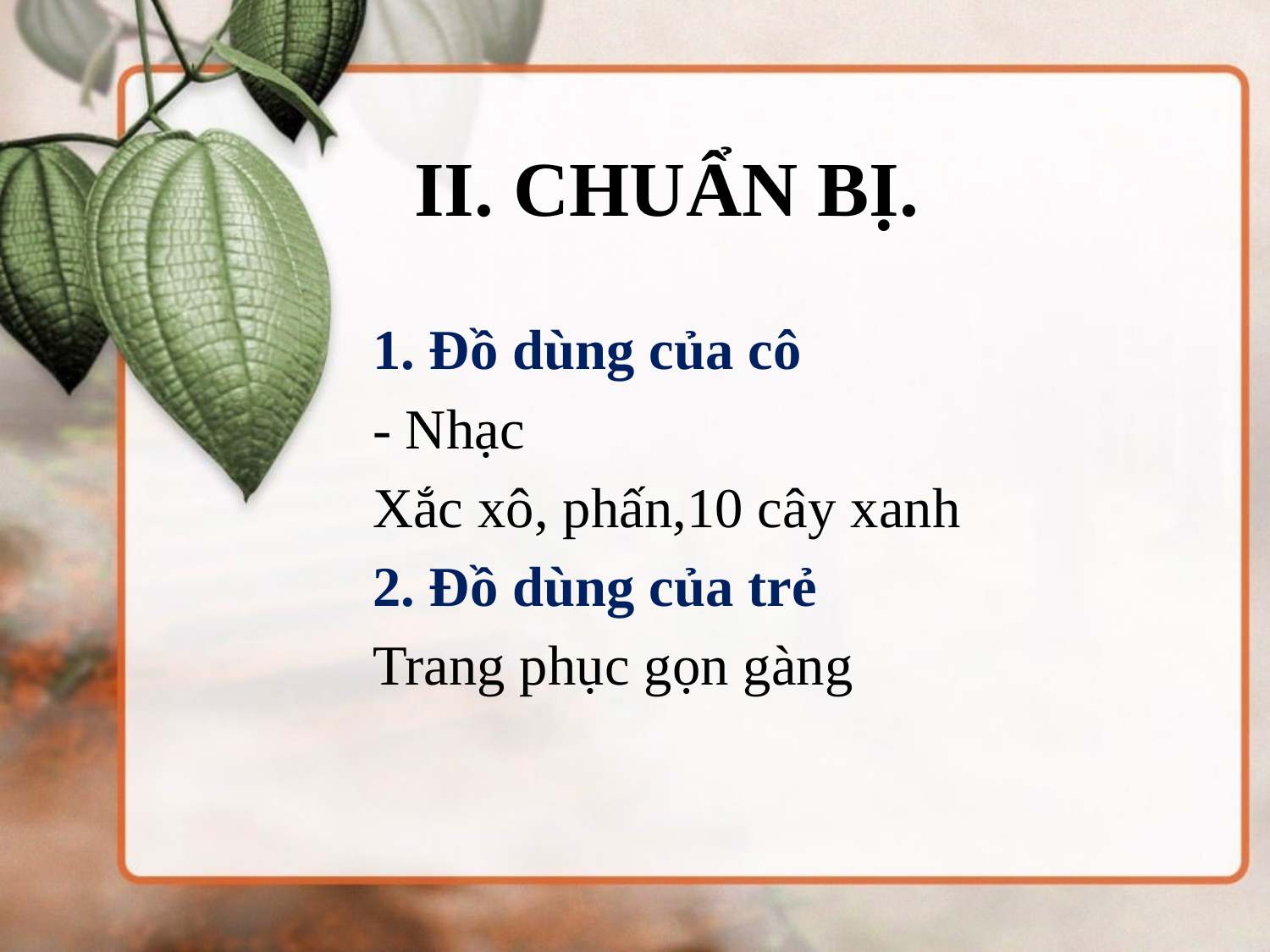

# II. CHUẨN BỊ.
1. Đồ dùng của cô
- Nhạc
Xắc xô, phấn,10 cây xanh
2. Đồ dùng của trẻ
Trang phục gọn gàng